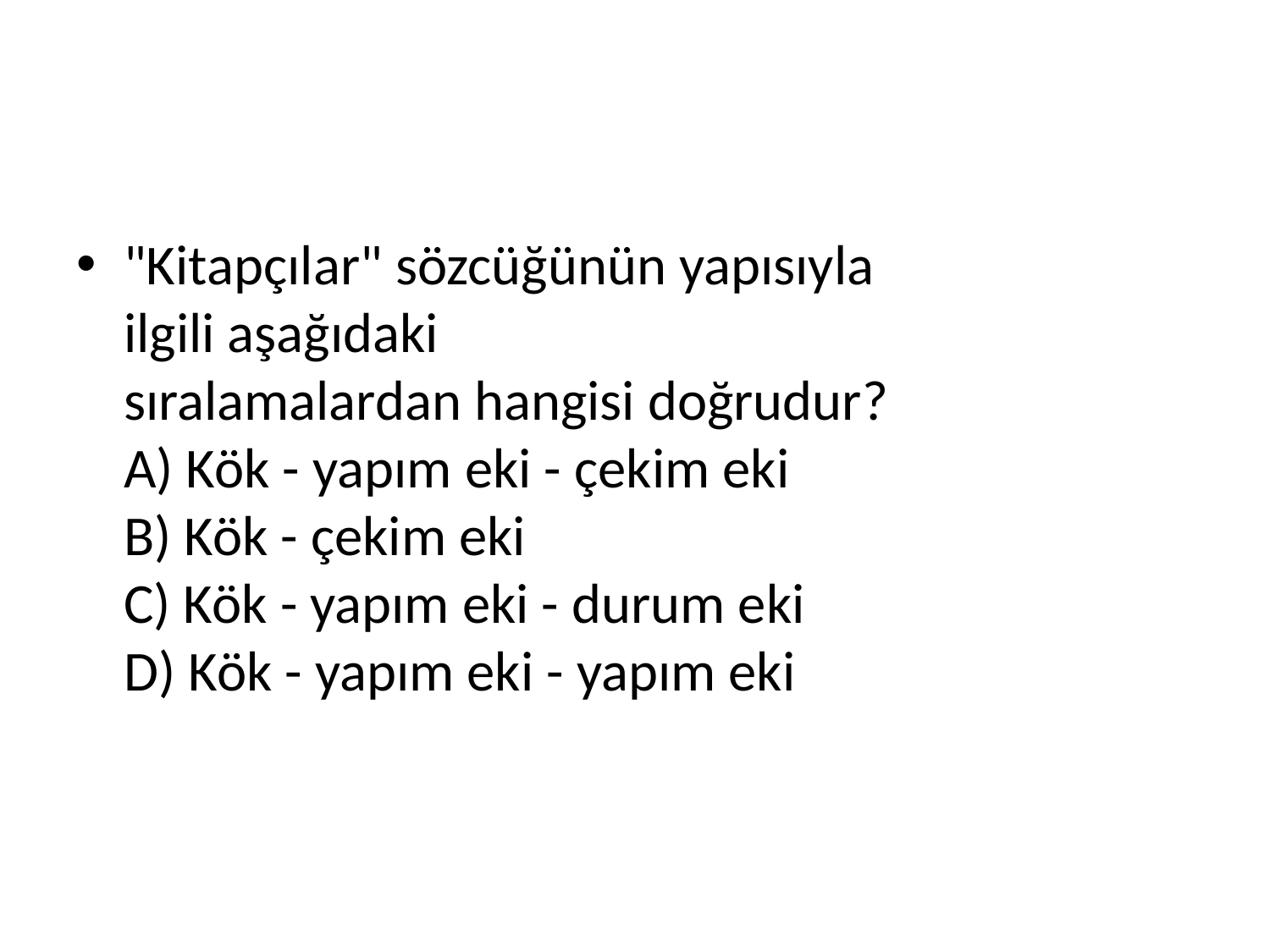

#
"Kitapçılar" sözcüğünün yapısıyla ilgili aşağıdaki 
sıralamalardan hangisi doğrudur? 
A) Kök - yapım eki - çekim eki 
B) Kök - çekim eki 
C) Kök - yapım eki - durum eki 
D) Kök - yapım eki - yapım eki